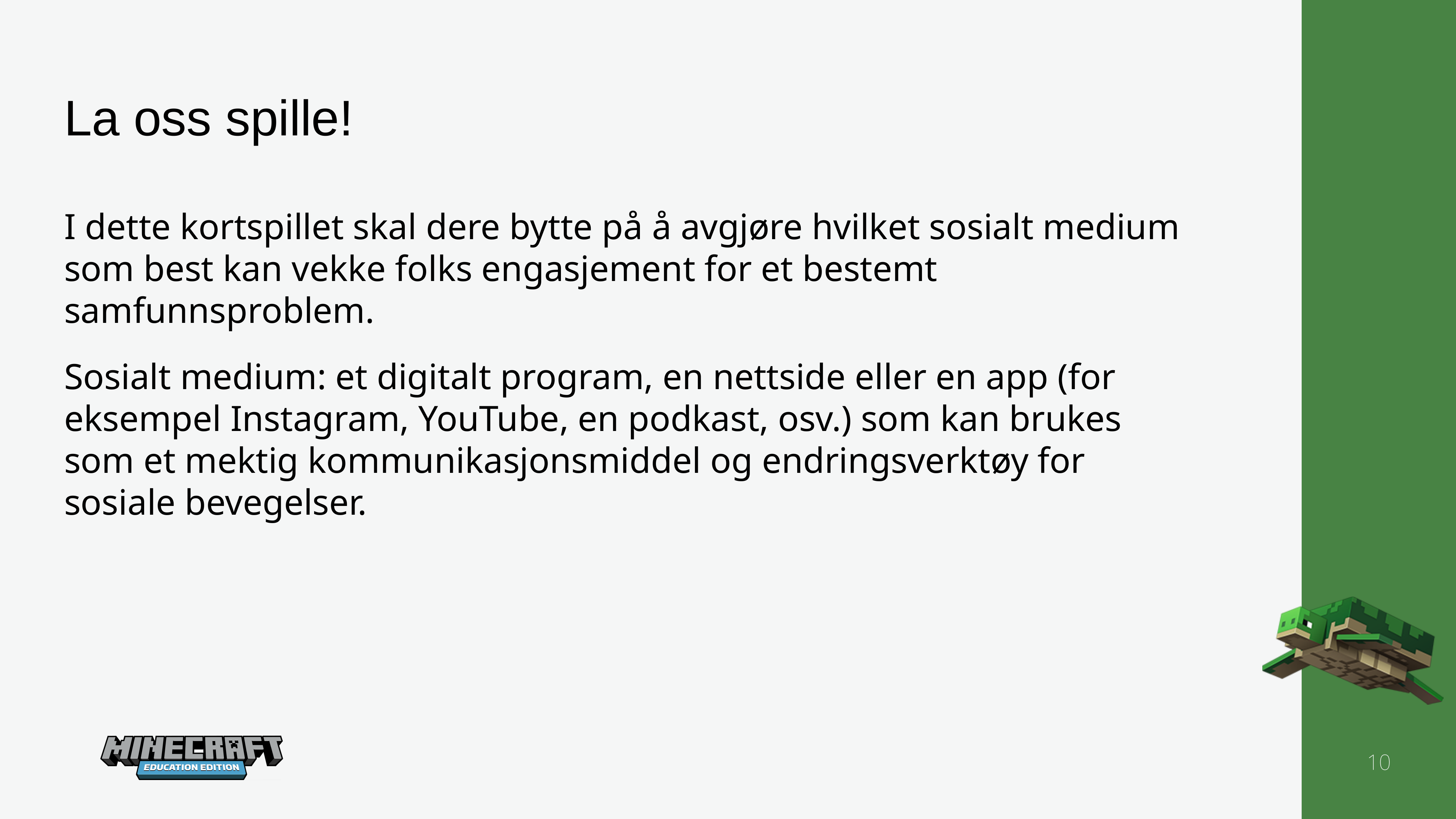

La oss spille!
I dette kortspillet skal dere bytte på å avgjøre hvilket sosialt medium som best kan vekke folks engasjement for et bestemt samfunnsproblem.
Sosialt medium: et digitalt program, en nettside eller en app (for eksempel Instagram, YouTube, en podkast, osv.) som kan brukes som et mektig kommunikasjonsmiddel og endringsverktøy for sosiale bevegelser.
10